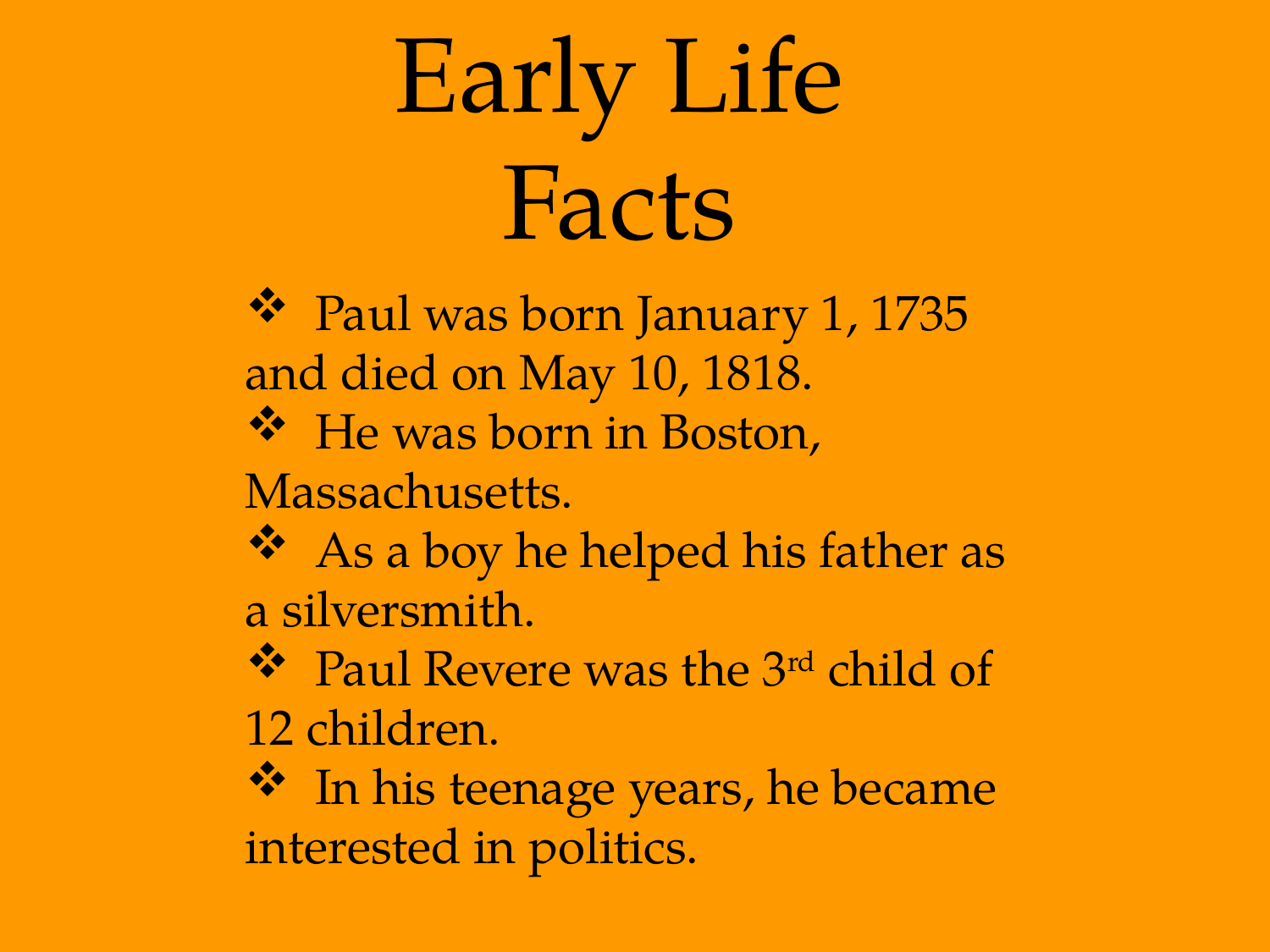

Early Life Facts
  Paul was born January 1, 1735 and died on May 10, 1818.
  He was born in Boston, Massachusetts.
  As a boy he helped his father as a silversmith.
  Paul Revere was the 3rd child of 12 children.
  In his teenage years, he became interested in politics.